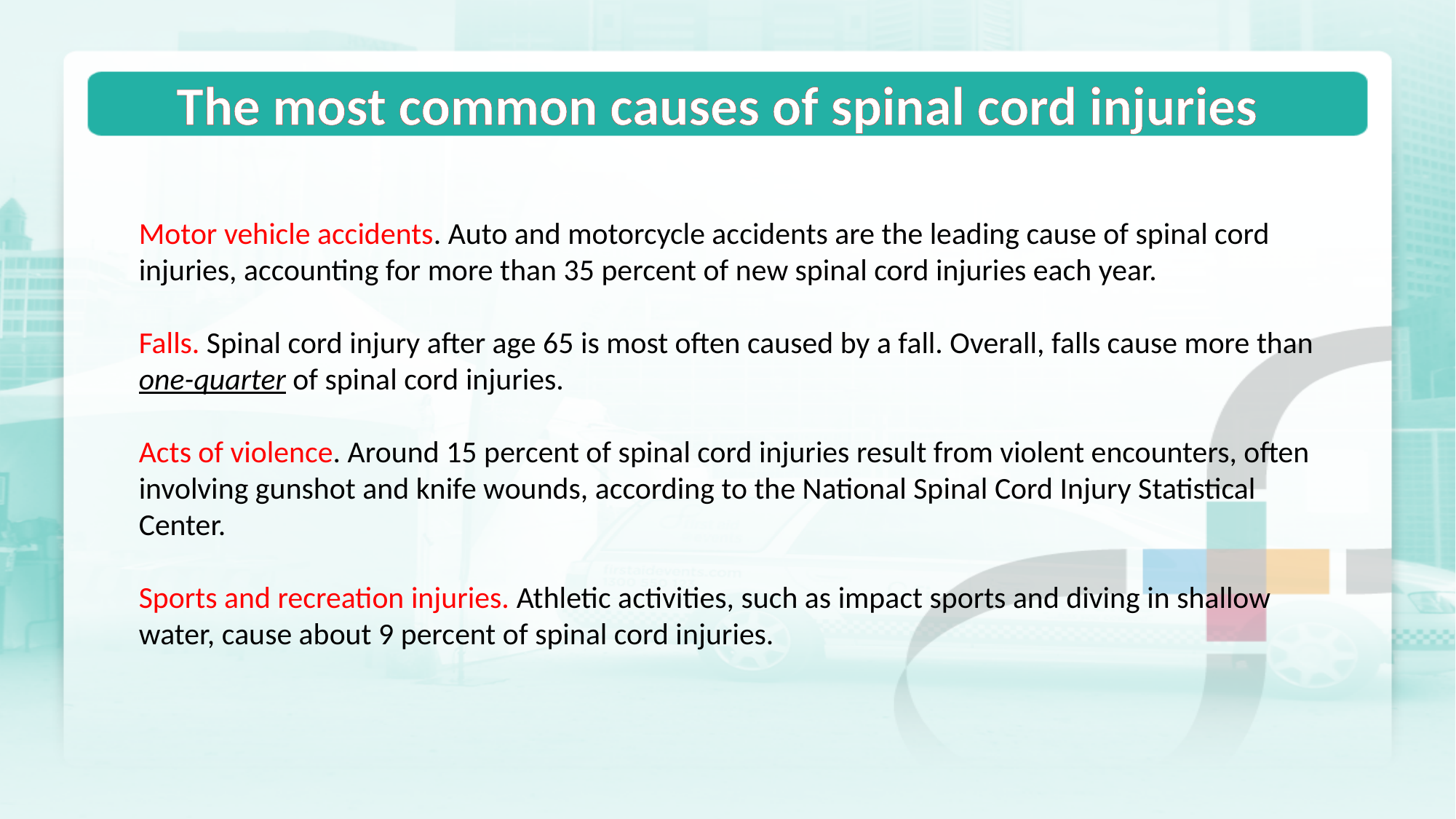

The most common causes of spinal cord injuries
Motor vehicle accidents. Auto and motorcycle accidents are the leading cause of spinal cord injuries, accounting for more than 35 percent of new spinal cord injuries each year.

Falls. Spinal cord injury after age 65 is most often caused by a fall. Overall, falls cause more than one-quarter of spinal cord injuries.

Acts of violence. Around 15 percent of spinal cord injuries result from violent encounters, often involving gunshot and knife wounds, according to the National Spinal Cord Injury Statistical Center.

Sports and recreation injuries. Athletic activities, such as impact sports and diving in shallow water, cause about 9 percent of spinal cord injuries.